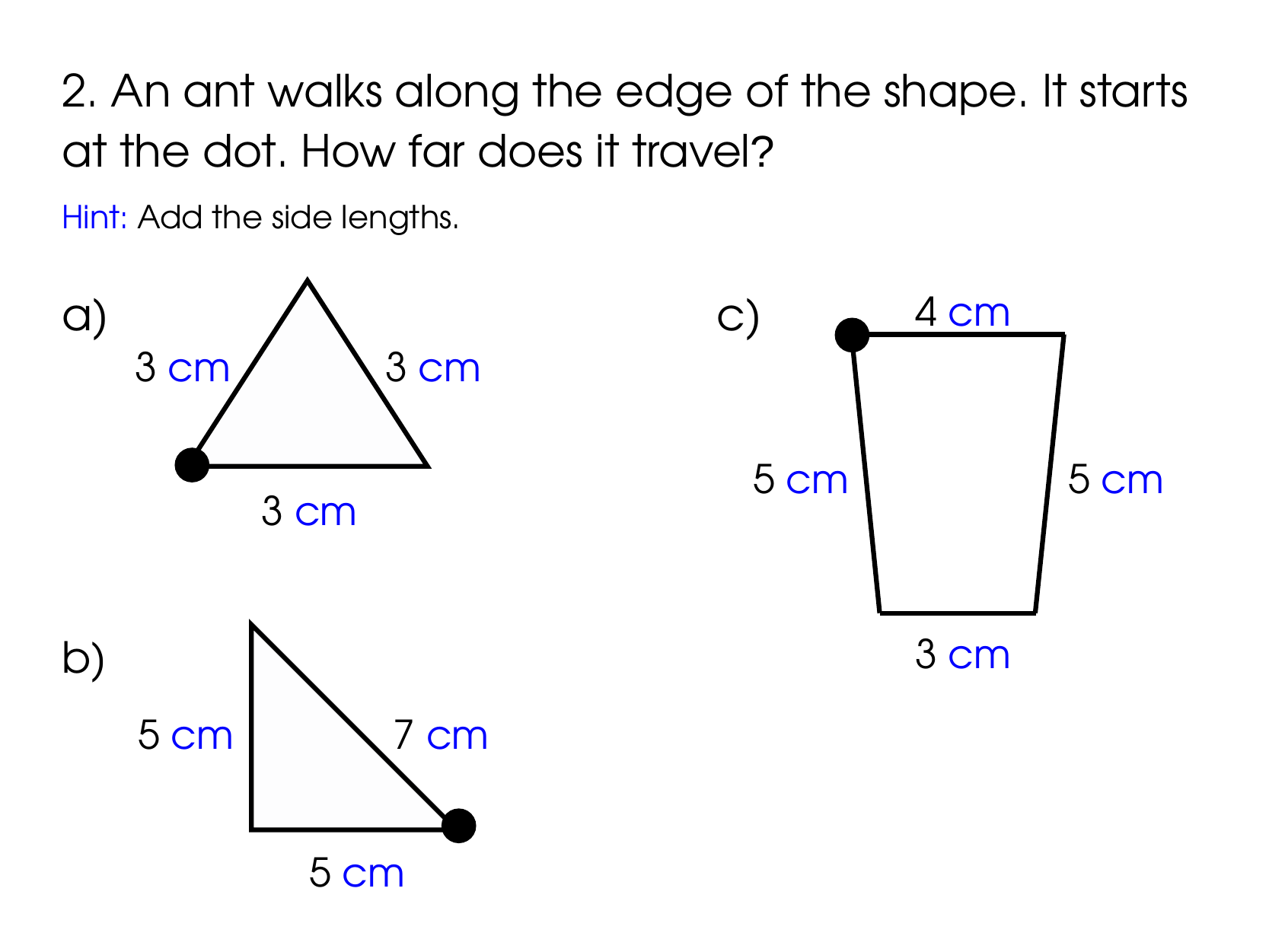

2. An ant walks along the edge of the shape. It starts at the dot. How far does it travel?
Hint: Add the side lengths.

a)
3 cm
3 cm
3 cm
c)
4 cm

5 cm
5 cm
3 cm

b)
5 cm
7 cm
5 cm